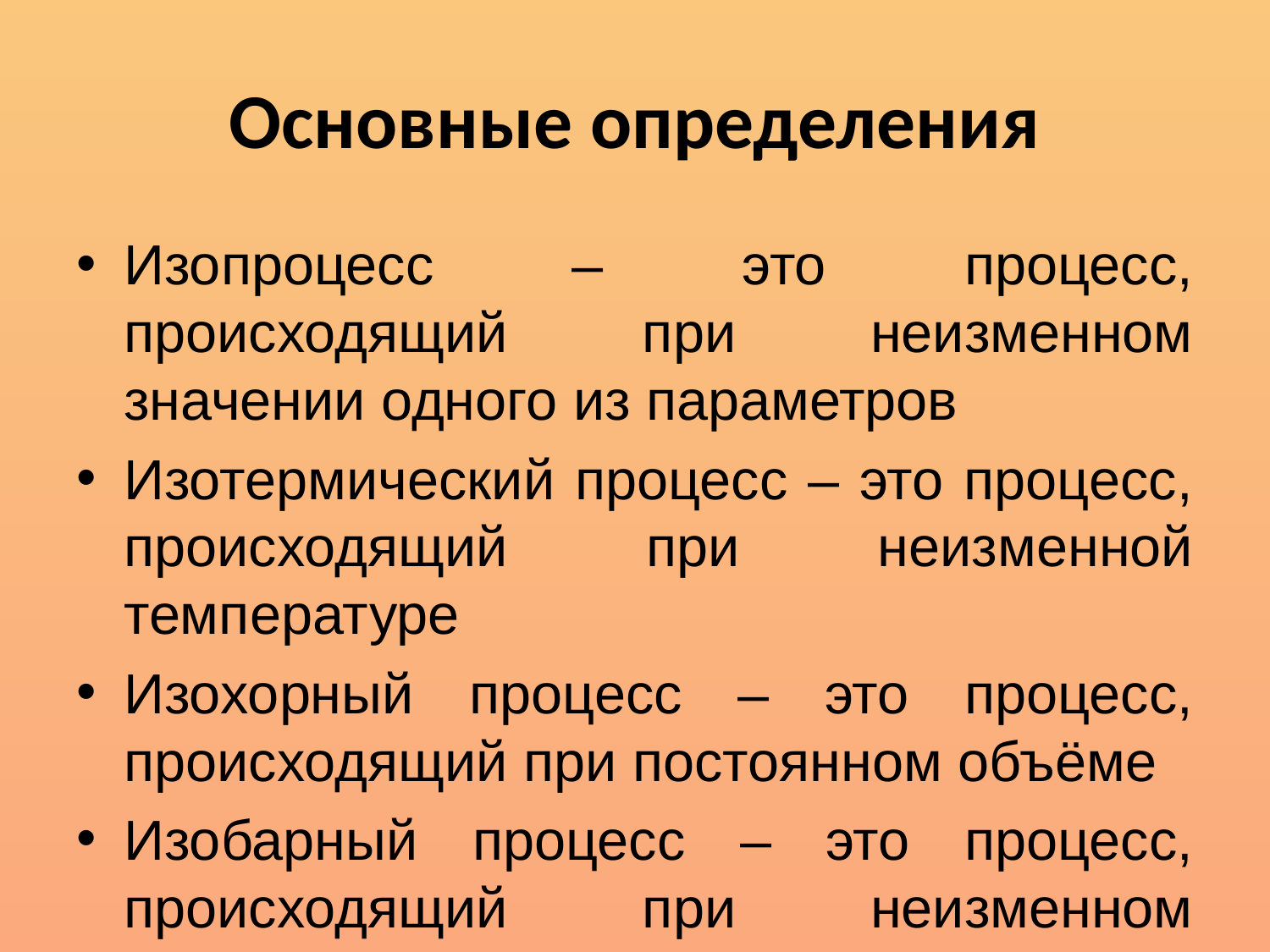

# Основные определения
Изопроцесс – это процесс, происходящий при неизменном значении одного из параметров
Изотермический процесс – это процесс, происходящий при неизменной температуре
Изохорный процесс – это процесс, происходящий при постоянном объёме
Изобарный процесс – это процесс, происходящий при неизменном давлении